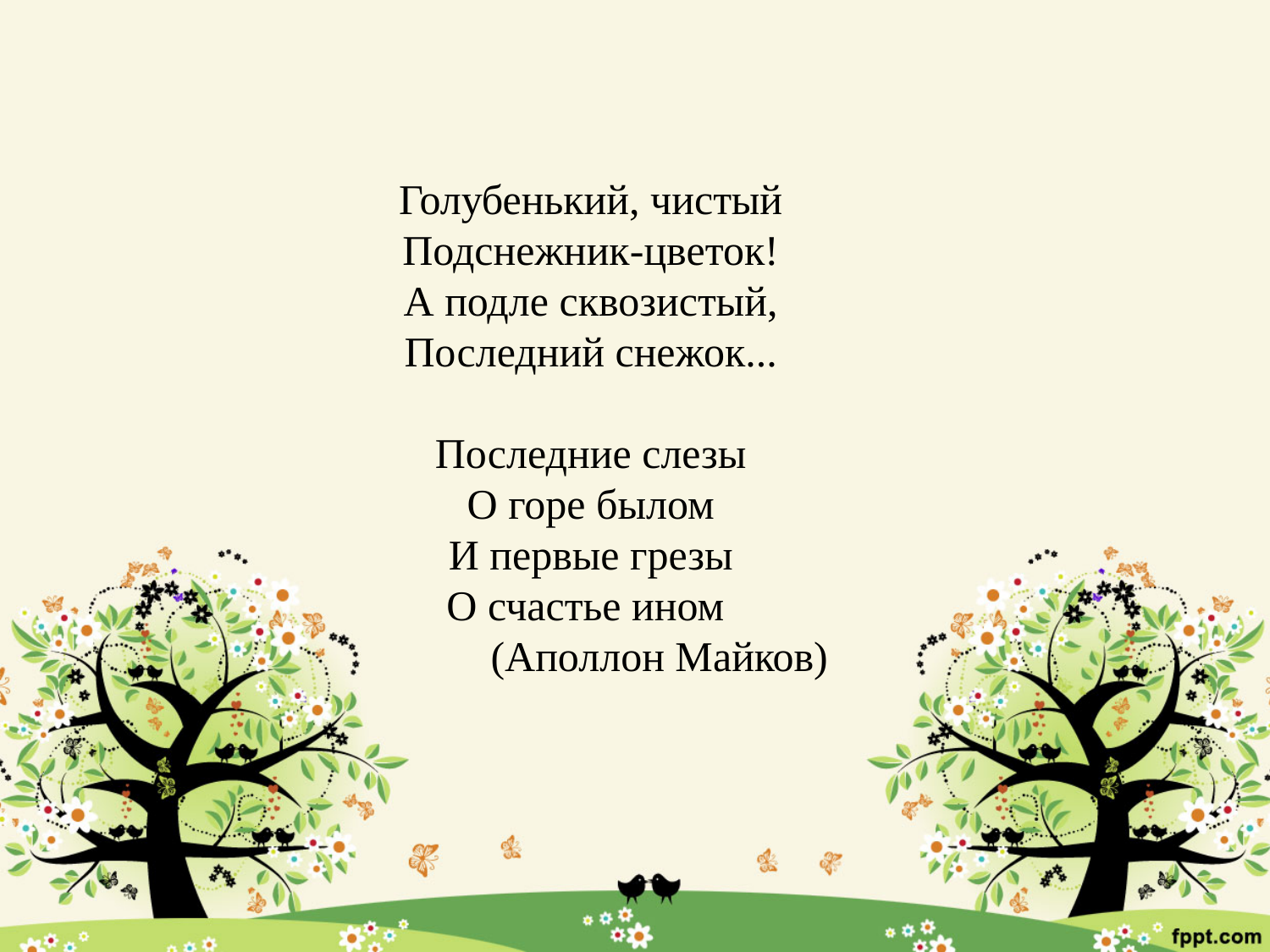

Голубенький, чистый
Подснежник-цветок!
А подле сквозистый,
Последний снежок...
Последние слезы
О горе былом
И первые грезы
О счастье ином
             (Аполлон Майков)